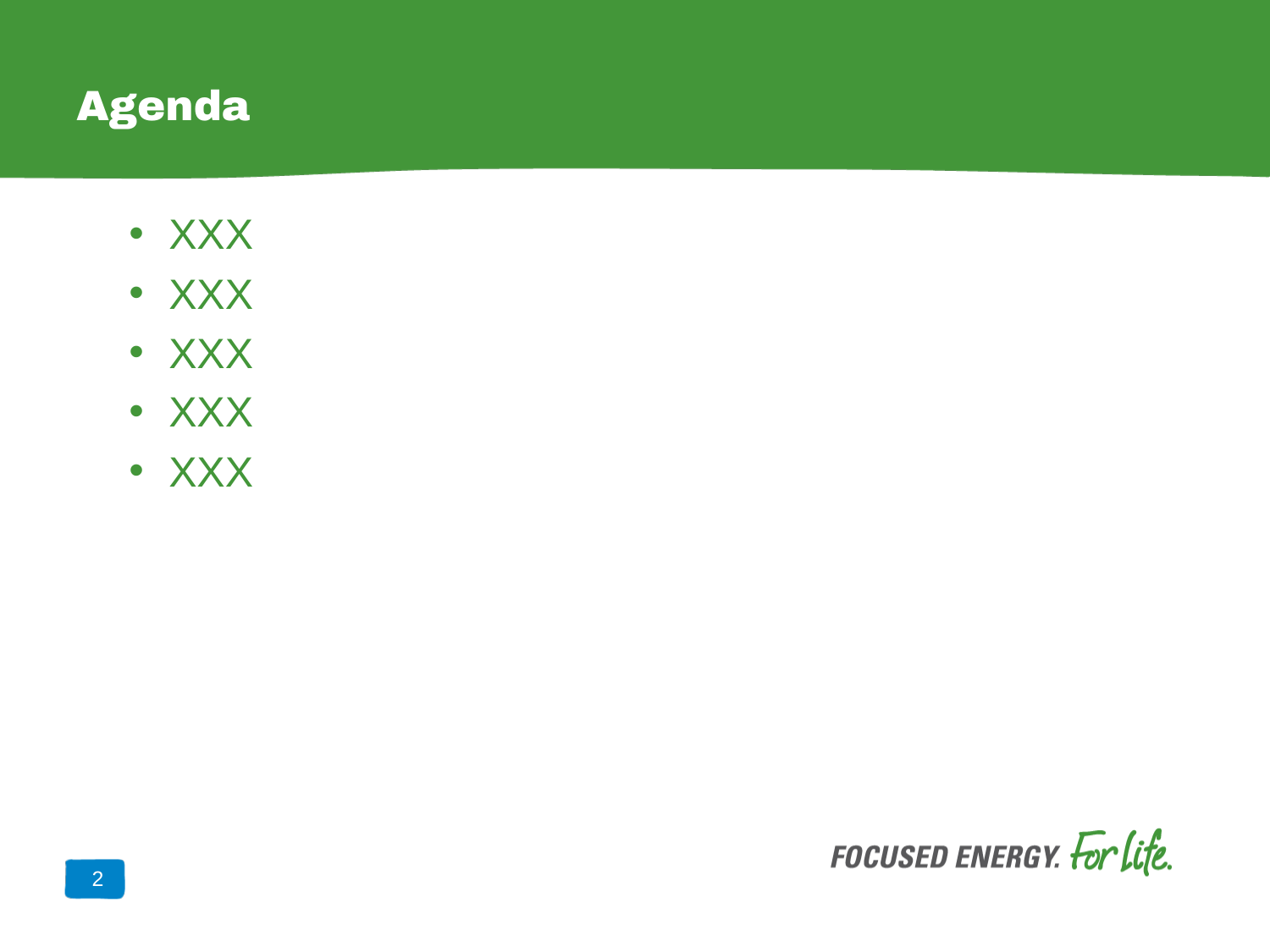

# Agenda
XXX
XXX
XXX
XXX
XXX

2